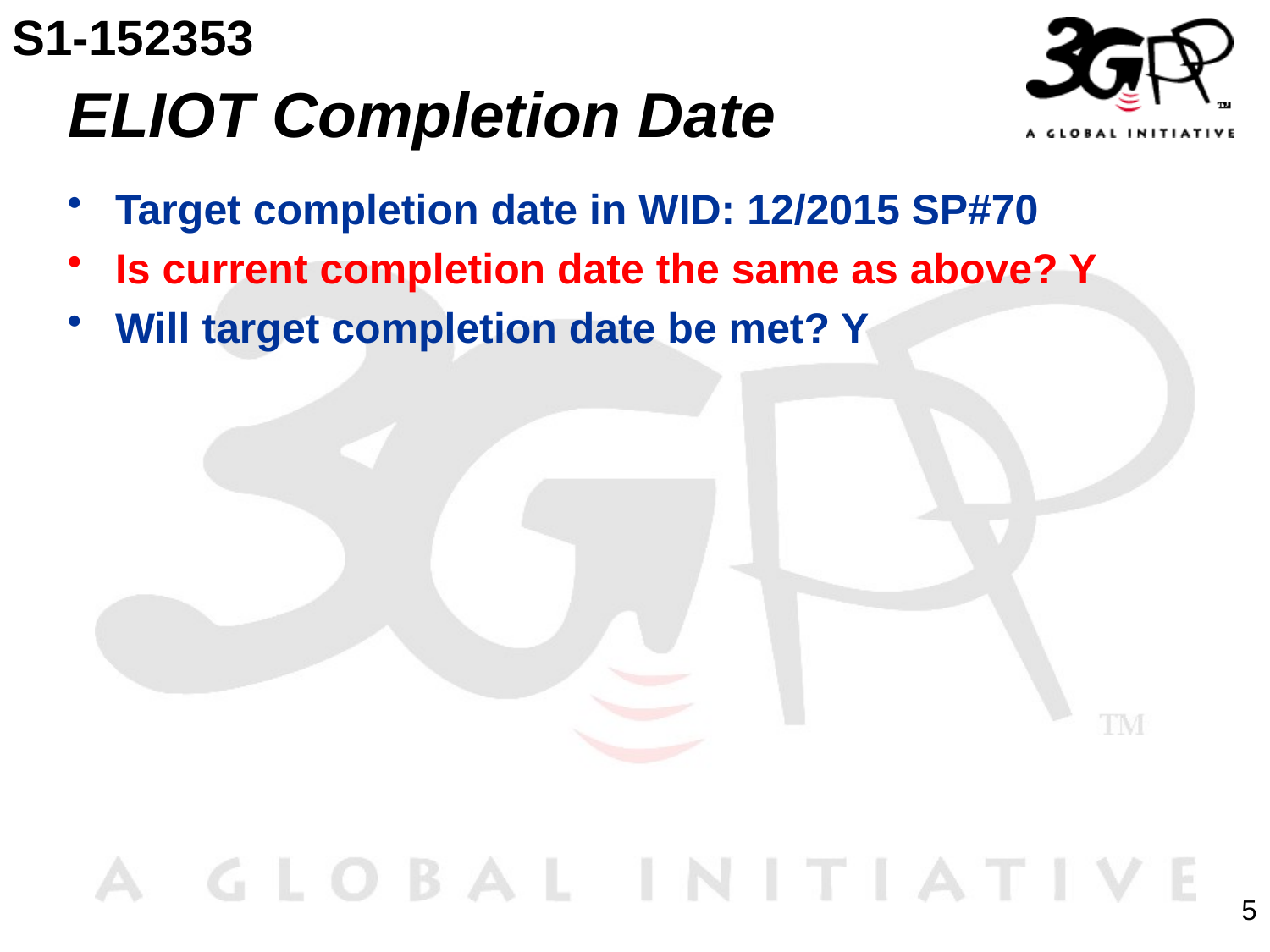

S1-152353

# ELIOT Completion Date
Target completion date in WID: 12/2015 SP#70
Is current completion date the same as above? Y
Will target completion date be met? Y

5